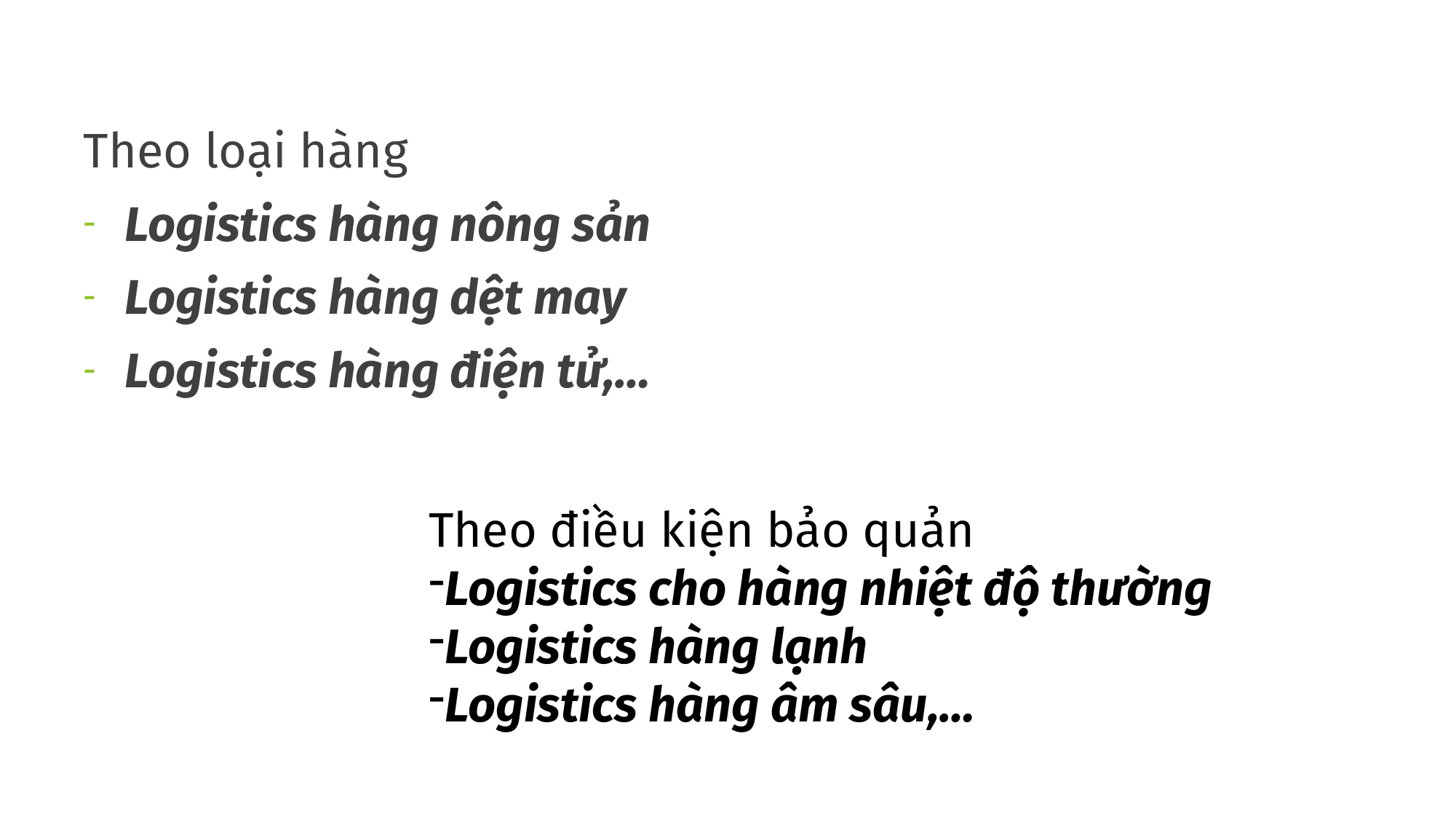

Theo loại hàng
Logistics hàng nông sản
Logistics hàng dệt may
Logistics hàng điện tử,…
Theo điều kiện bảo quản
Logistics cho hàng nhiệt độ thường
Logistics hàng lạnh
Logistics hàng âm sâu,…